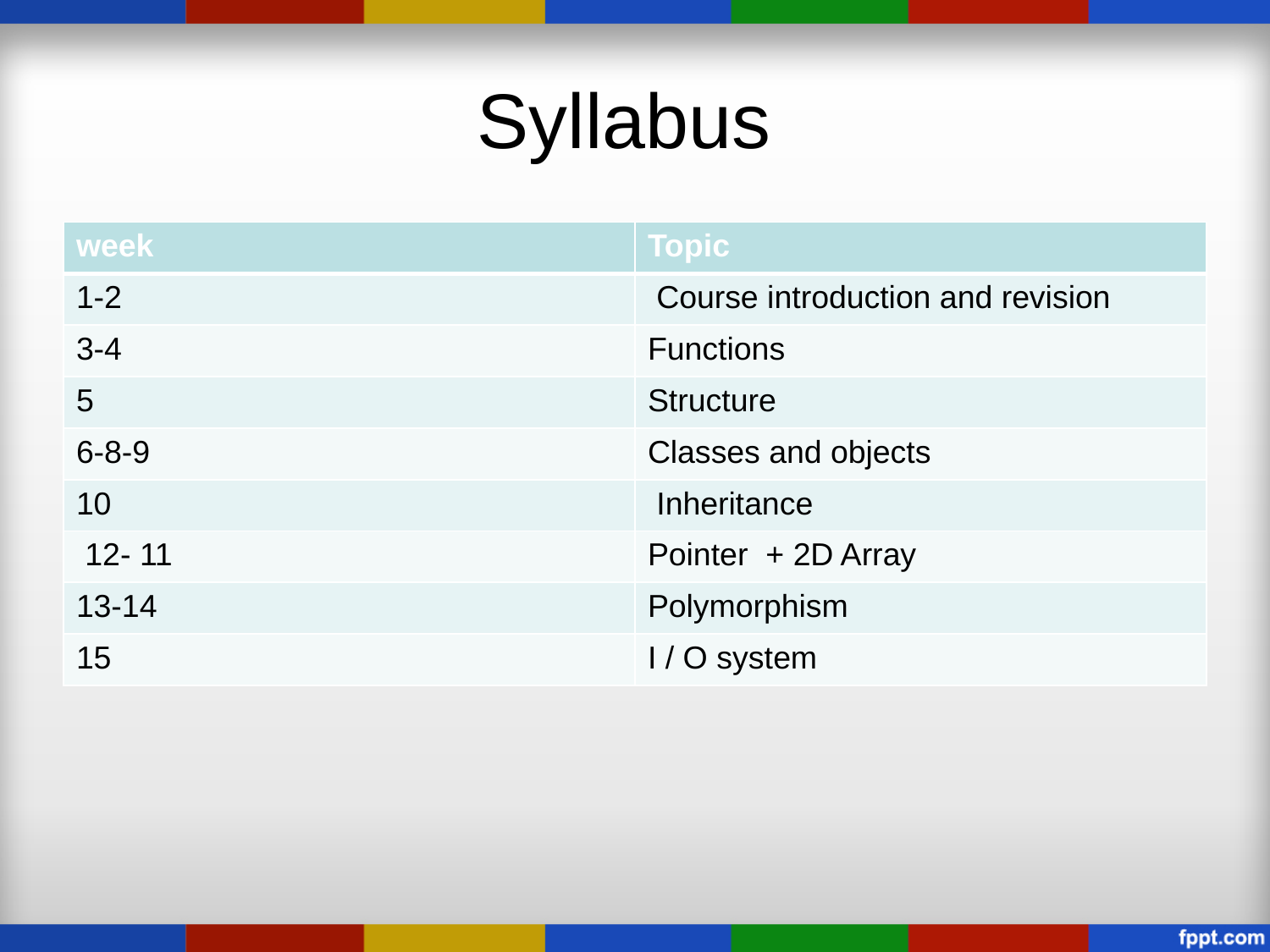

# Syllabus
| week | Topic |
| --- | --- |
| 1-2 | Course introduction and revision |
| 3-4 | Functions |
| 5 | Structure |
| 6-8-9 | Classes and objects |
| 10 | Inheritance |
| 11 -12 | Pointer + 2D Array |
| 13-14 | Polymorphism |
| 15 | I / O system |